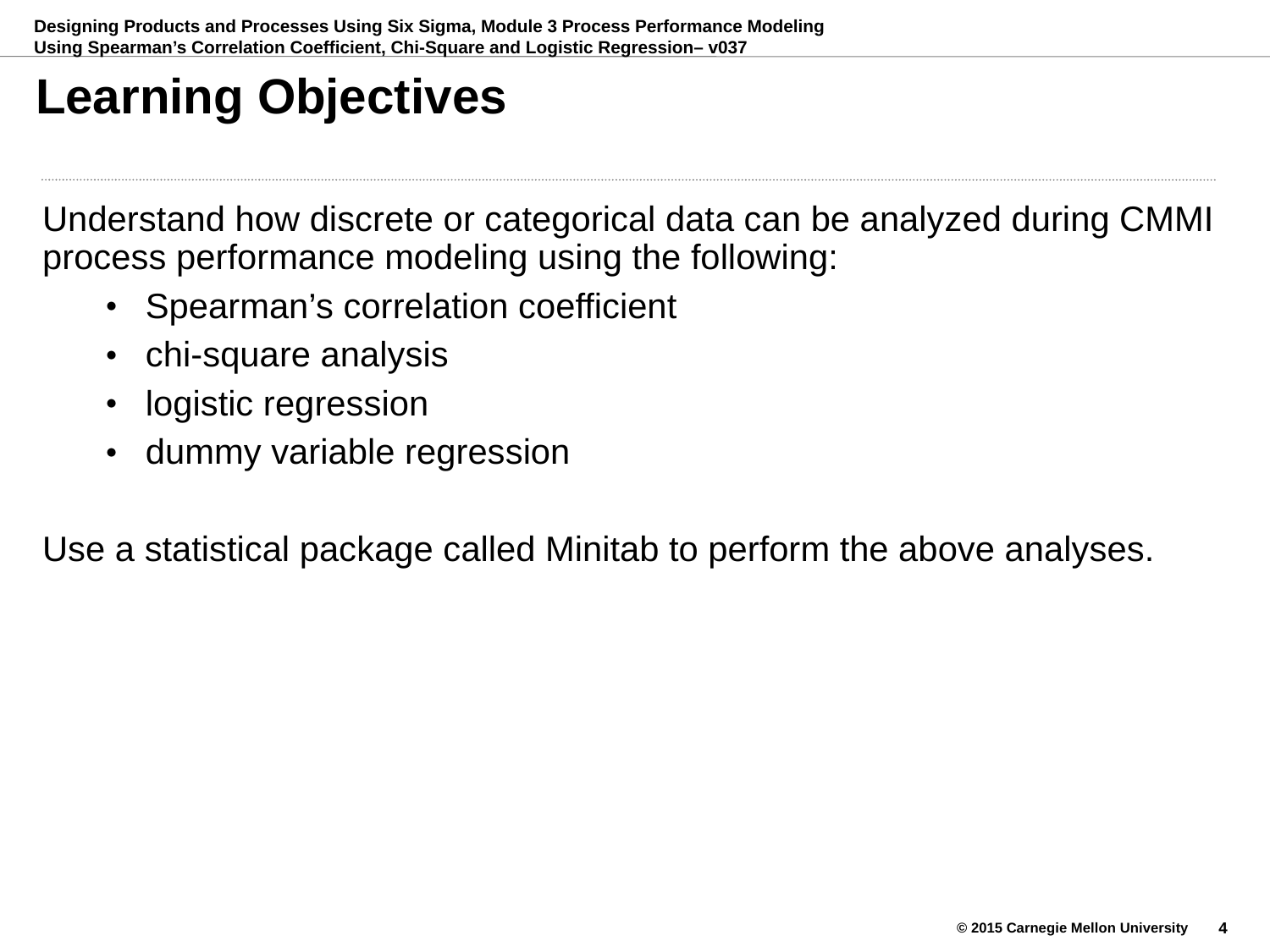

# Learning Objectives
Understand how discrete or categorical data can be analyzed during CMMI process performance modeling using the following:
Spearman’s correlation coefficient
chi-square analysis
logistic regression
dummy variable regression

Use a statistical package called Minitab to perform the above analyses.